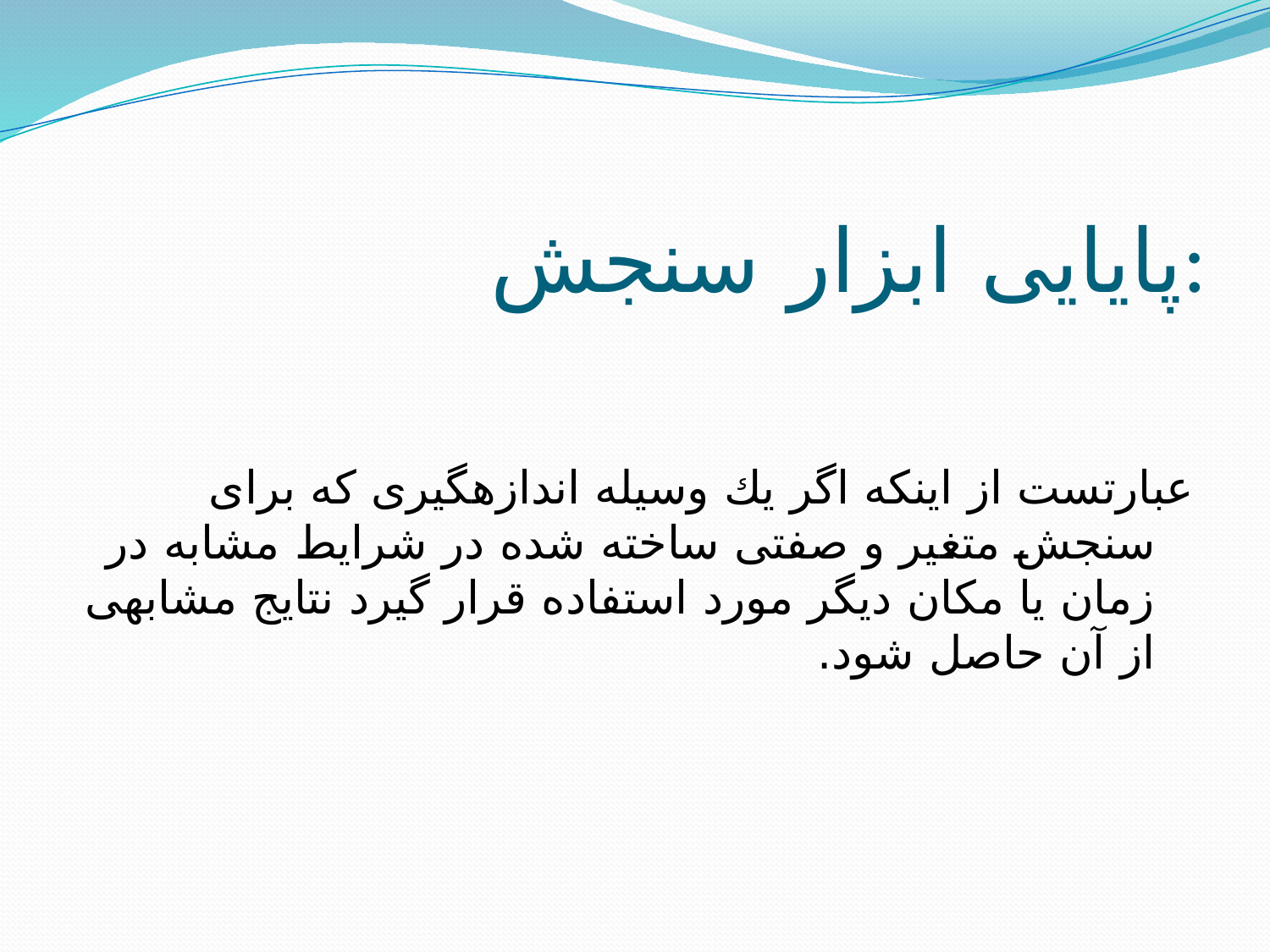

# پایایی ابزار سنجش:
عبارتست از اینكه اگر یك وسیله اندازه‫گیری كه برای سنجش متغیر و صفتی ساخته شده در شرایط مشابه در زمان یا مكان دیگر مورد استفاده قرار گیرد نتایج مشابهی از آن حاصل شود.